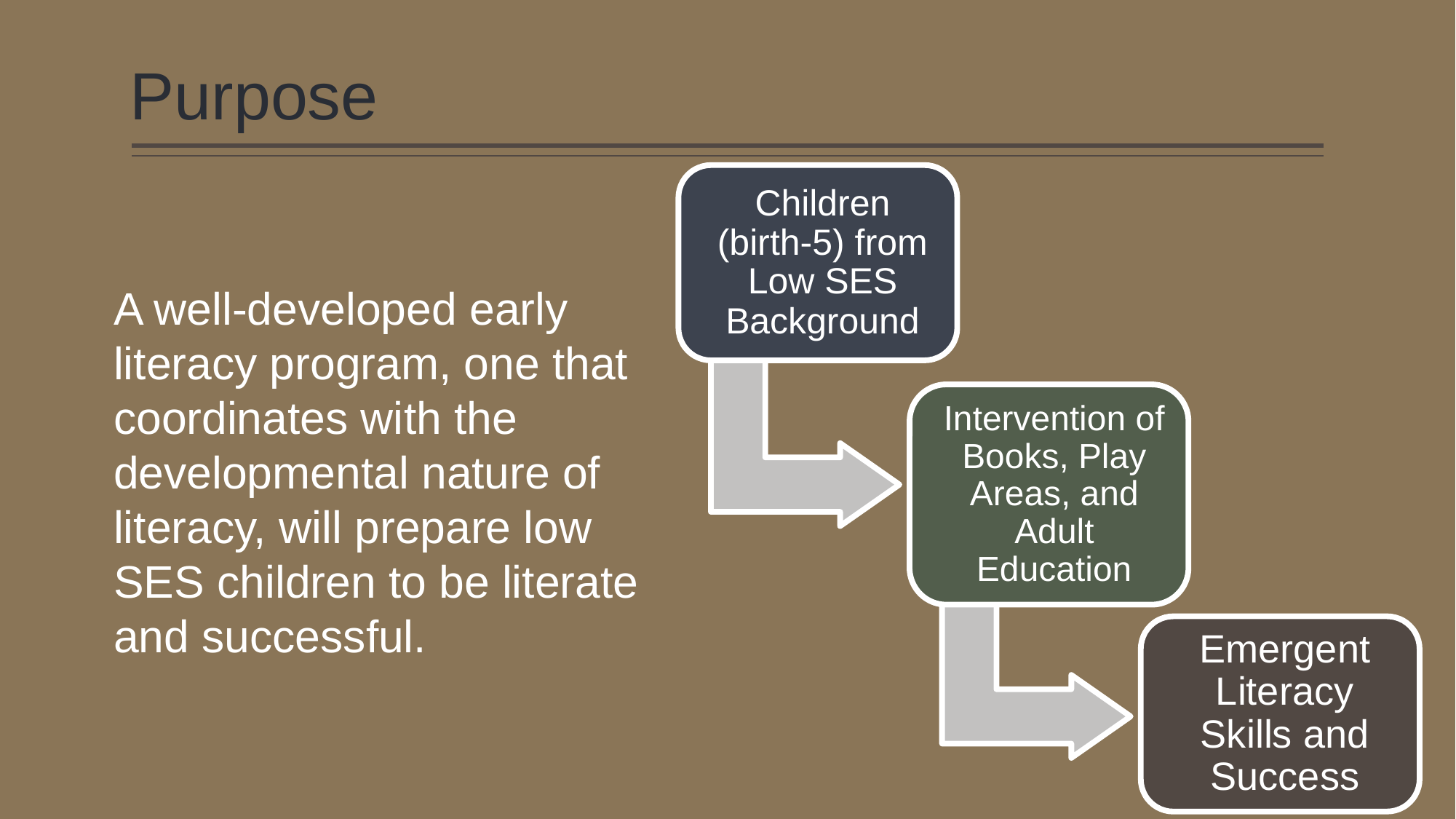

# Purpose
Children (birth-5) from Low SES Background

Intervention of Books, Play Areas, and Adult Education

Emergent Literacy Skills and Success

A well-developed early literacy program, one that coordinates with the developmental nature of literacy, will prepare low SES children to be literate and successful.